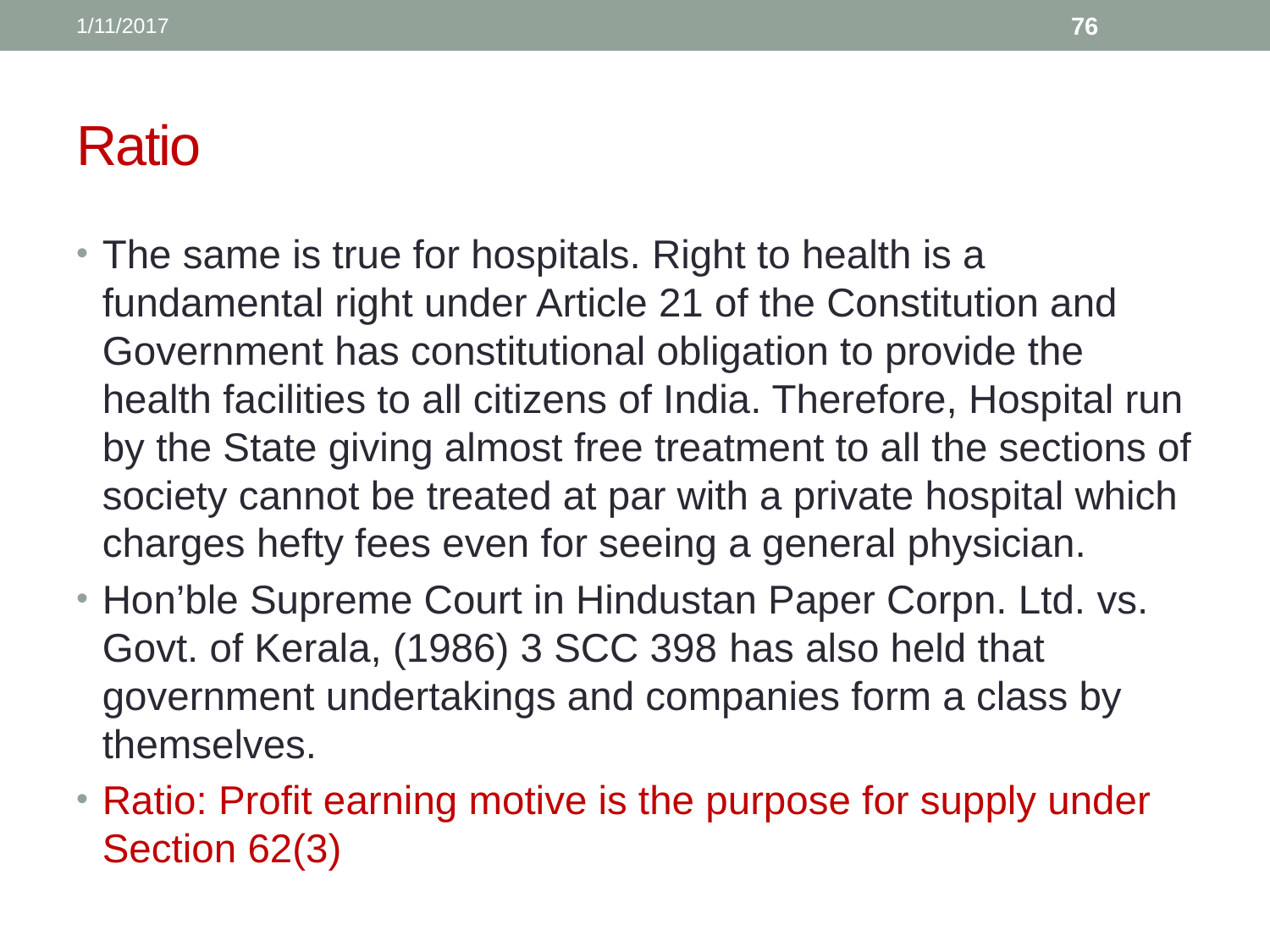

1/11/2017
76
# Ratio
The same is true for hospitals. Right to health is a fundamental right under Article 21 of the Constitution and Government has constitutional obligation to provide the health facilities to all citizens of India. Therefore, Hospital run by the State giving almost free treatment to all the sections of society cannot be treated at par with a private hospital which charges hefty fees even for seeing a general physician.
Hon’ble Supreme Court in Hindustan Paper Corpn. Ltd. vs. Govt. of Kerala, (1986) 3 SCC 398 has also held that government undertakings and companies form a class by themselves.
Ratio: Profit earning motive is the purpose for supply under Section 62(3)